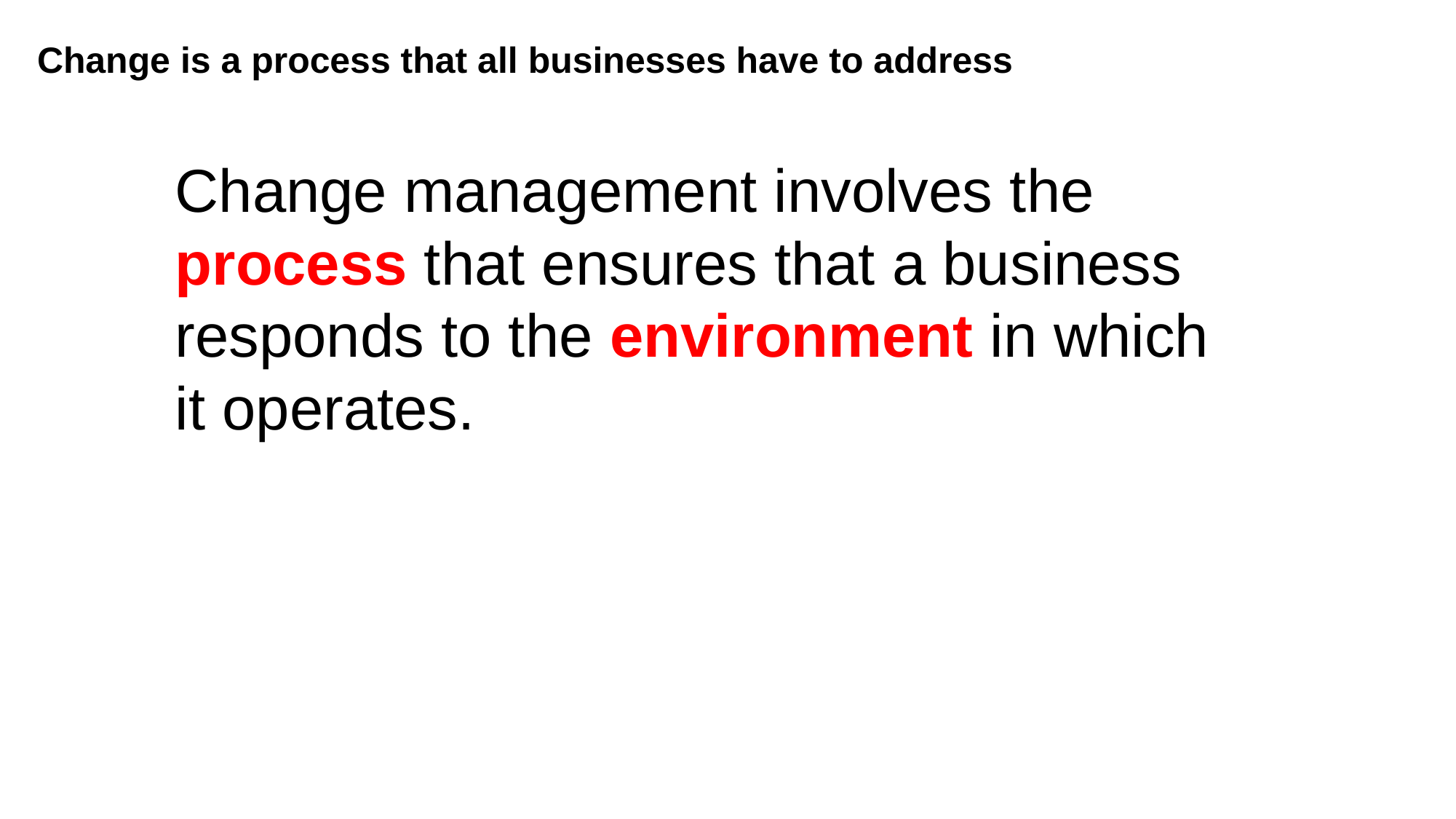

# Change is a process that all businesses have to address
Change management involves the process that ensures that a business responds to the environment in which it operates.